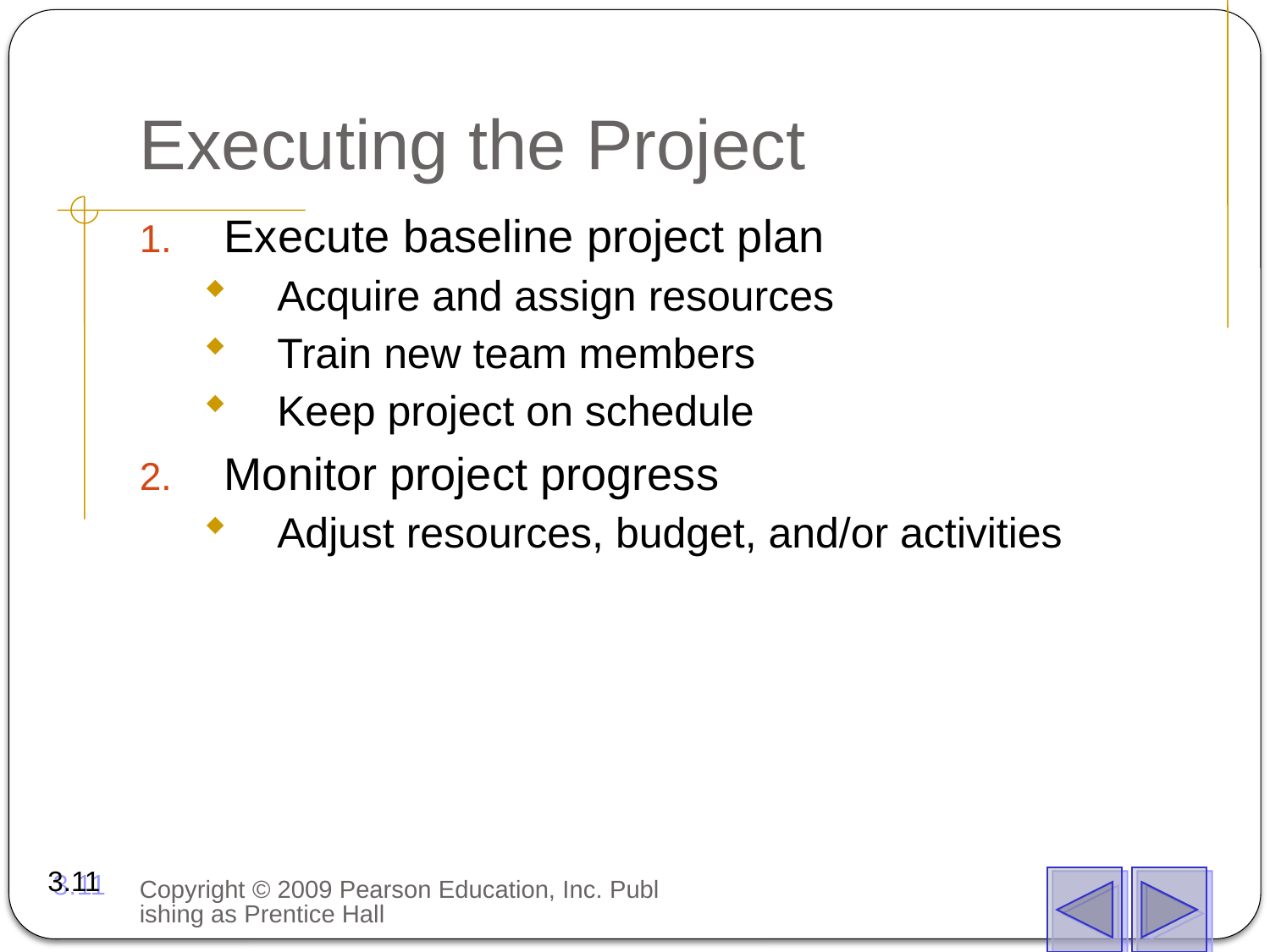

# Executing the Project
Execute baseline project plan
Acquire and assign resources
Train new team members
Keep project on schedule
Monitor project progress
Adjust resources, budget, and/or activities
3.11
Copyright © 2009 Pearson Education, Inc. Publishing as Prentice Hall